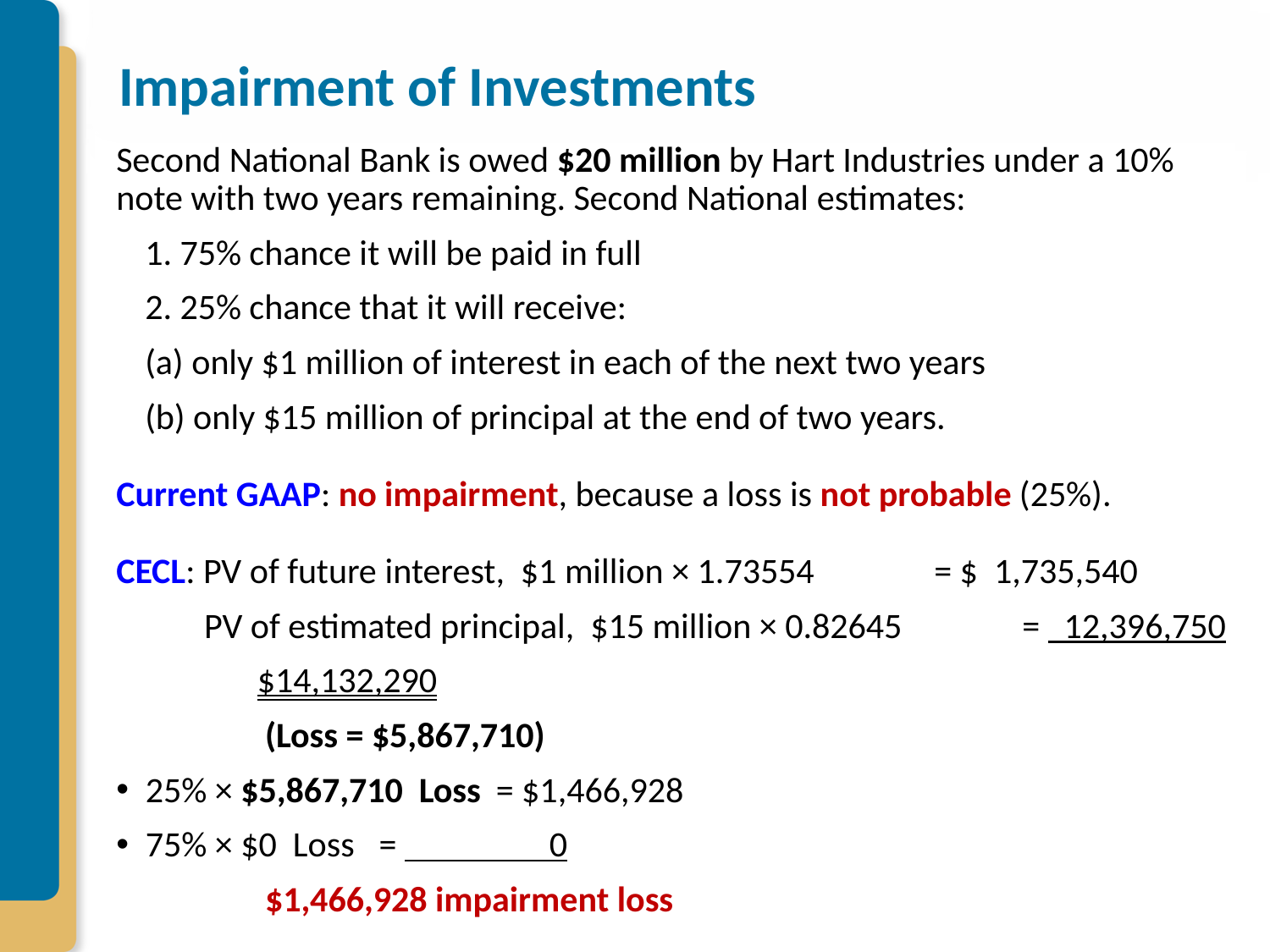

# Impairment of Investments
Second National Bank is owed $20 million by Hart Industries under a 10% note with two years remaining. Second National estimates:
1. 75% chance it will be paid in full
2. 25% chance that it will receive:
	(a) only $1 million of interest in each of the next two years
	(b) only $15 million of principal at the end of two years.
Current GAAP: no impairment, because a loss is not probable (25%).
CECL: PV of future interest,  $1 million × 1.73554 	= $  1,735,540
PV of estimated principal,  $15 million × 0.82645 	=   12,396,750
							   $14,132,290
						    (Loss = $5,867,710)
25% × $5,867,710  Loss	= $1,466,928
75% × $0  Loss		=                   0
				    $1,466,928 impairment loss